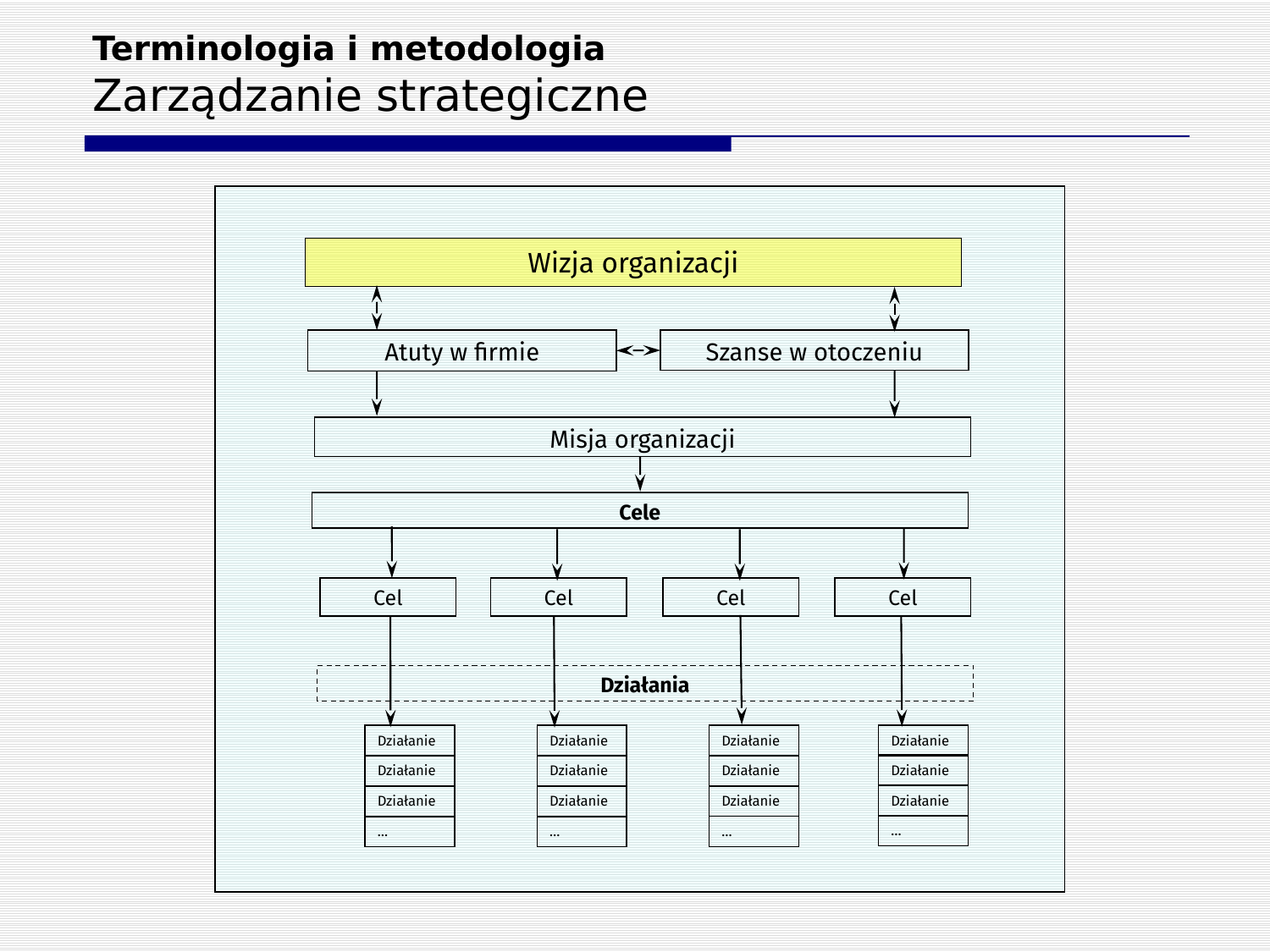

# Terminologia i metodologia Zarządzanie strategiczne

Wizja organizacji

Atuty w firmie

Szanse w otoczeniu

Misja organizacji

Cele

Cel

Cel

Cel

Cel

Działania

Działanie

Działanie

Działanie

Działanie

Działanie

Działanie

Działanie

Działanie

Działanie

Działanie

Działanie

Działanie

…

…

…

…